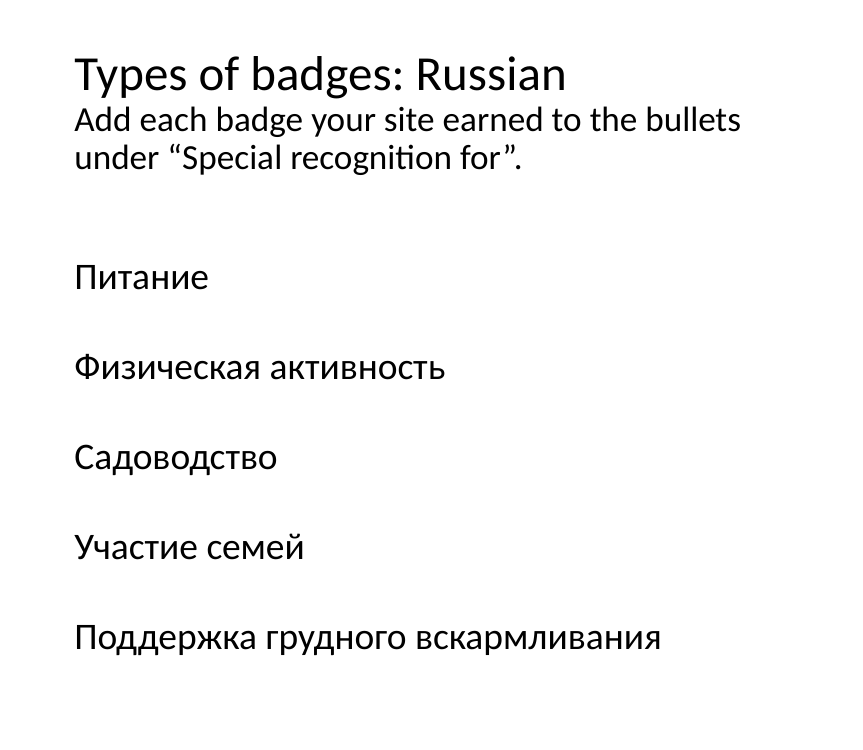

# Types of badges: Russian Add each badge your site earned to the bullets under “Special recognition for”.
Питание
Физическая активность
Садоводство
Участие семей
Поддержка грудного вскармливания